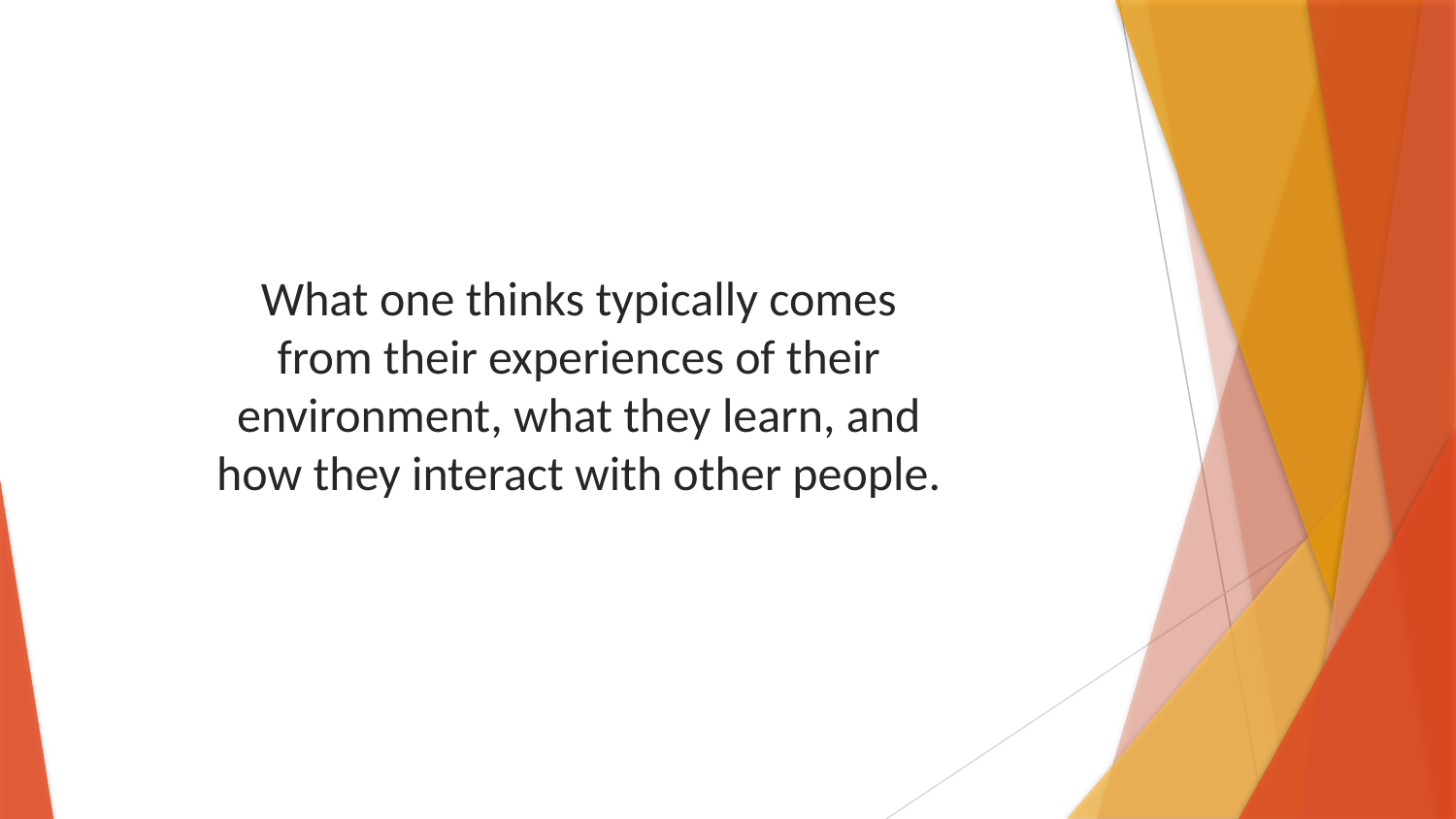

What one thinks typically comes from their experiences of their environment, what they learn, and how they interact with other people.